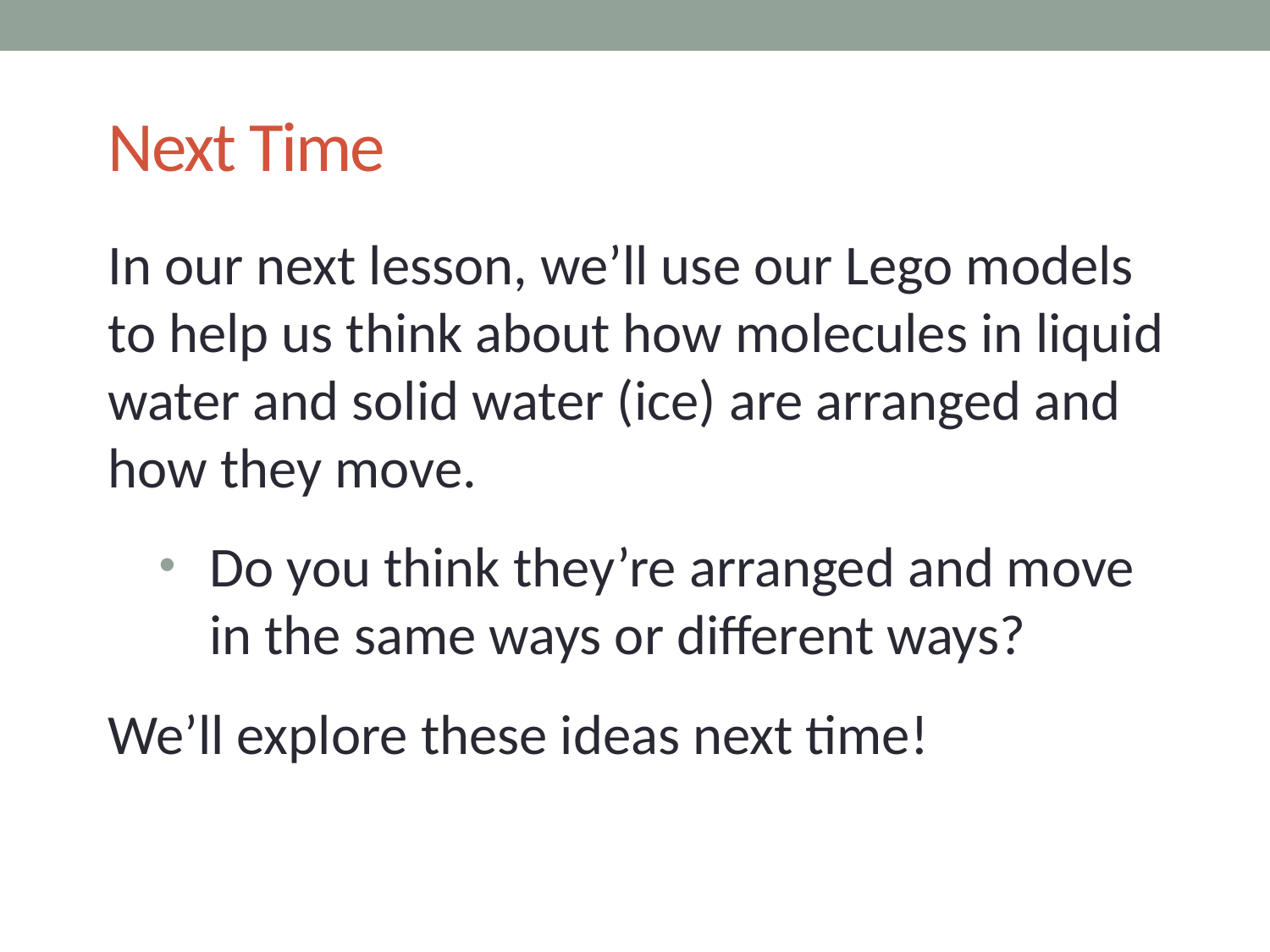

# Next Time
In our next lesson, we’ll use our Lego models to help us think about how molecules in liquid water and solid water (ice) are arranged and how they move.
Do you think they’re arranged and move
in the same ways or different ways?
We’ll explore these ideas next time!